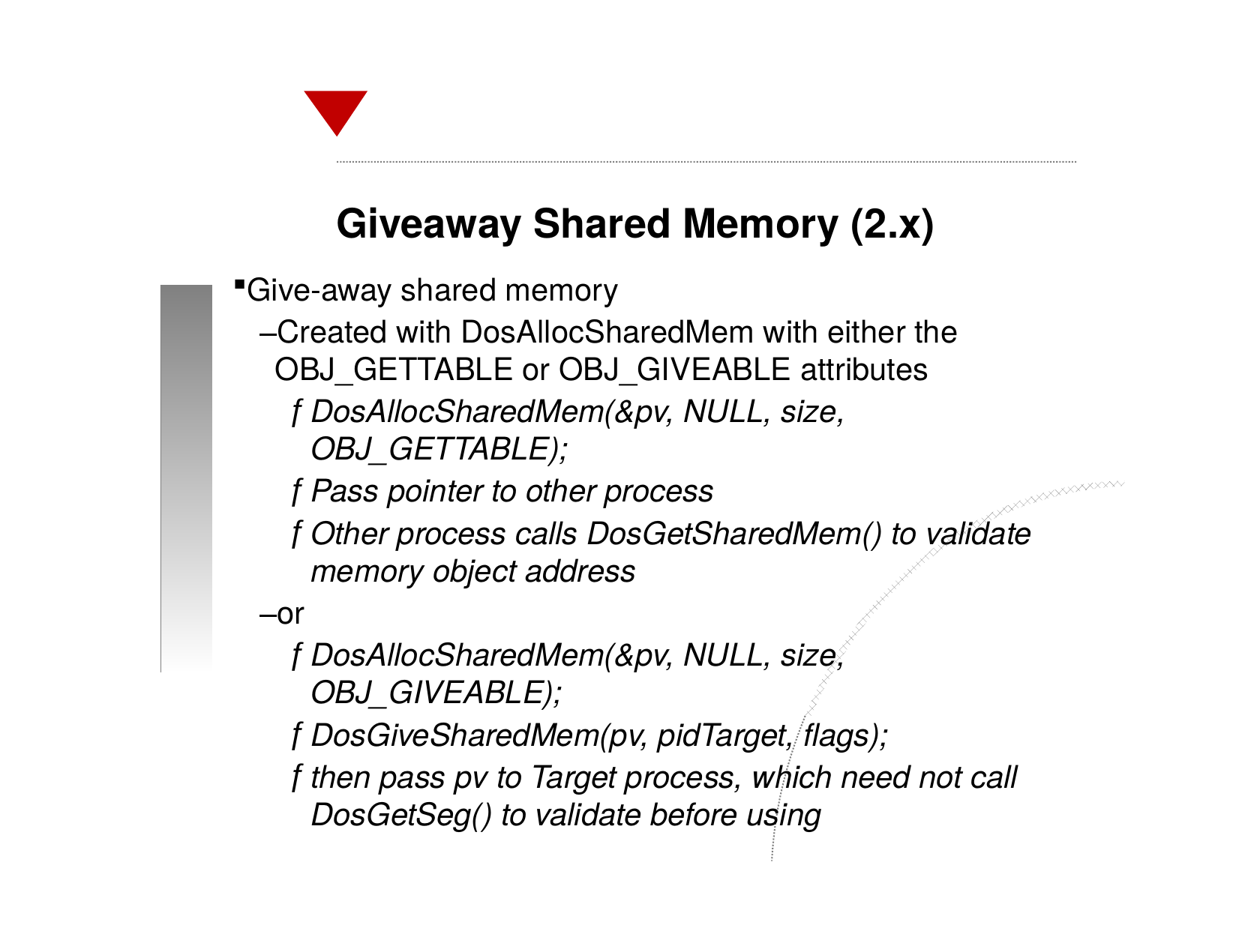

Giveaway Shared Memory (2.x)
Give-away shared memory
Created with DosAllocSharedMem with either the OBJ_GETTABLE or OBJ_GIVEABLE attributes
DosAllocSharedMem(&pv, NULL, size, OBJ_GETTABLE);
Pass pointer to other process
Other process calls DosGetSharedMem() to validate memory object address
or
DosAllocSharedMem(&pv, NULL, size, OBJ_GIVEABLE);
DosGiveSharedMem(pv, pidTarget, flags);
then pass pv to Target process, which need not call DosGetSeg() to validate before using